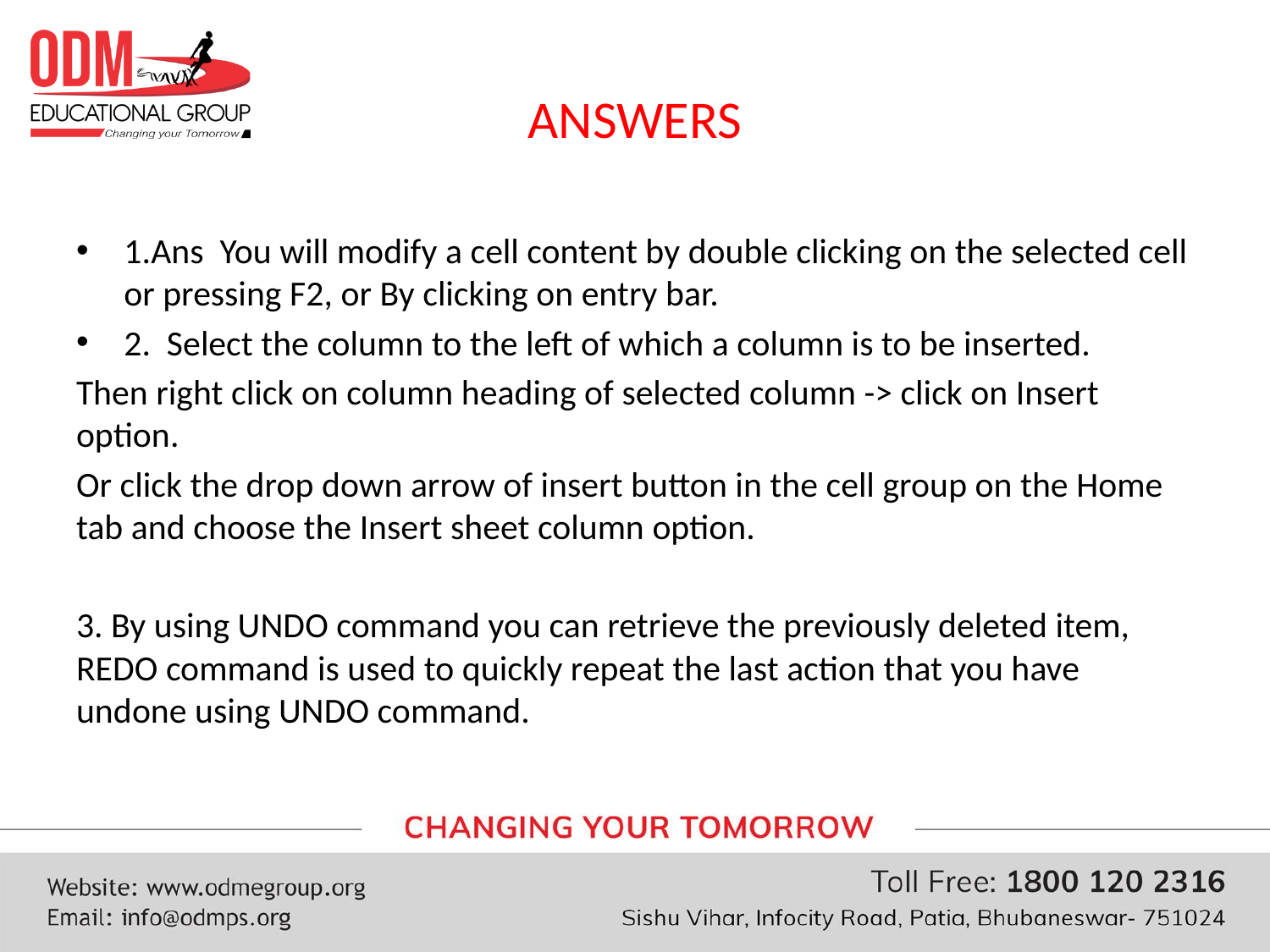

# ANSWERS
1.Ans  You will modify a cell content by double clicking on the selected cell or pressing F2, or By clicking on entry bar.
2.  Select the column to the left of which a column is to be inserted.
Then right click on column heading of selected column -> click on Insert option.
Or click the drop down arrow of insert button in the cell group on the Home tab and choose the Insert sheet column option.

3. By using UNDO command you can retrieve the previously deleted item, REDO command is used to quickly repeat the last action that you have undone using UNDO command.